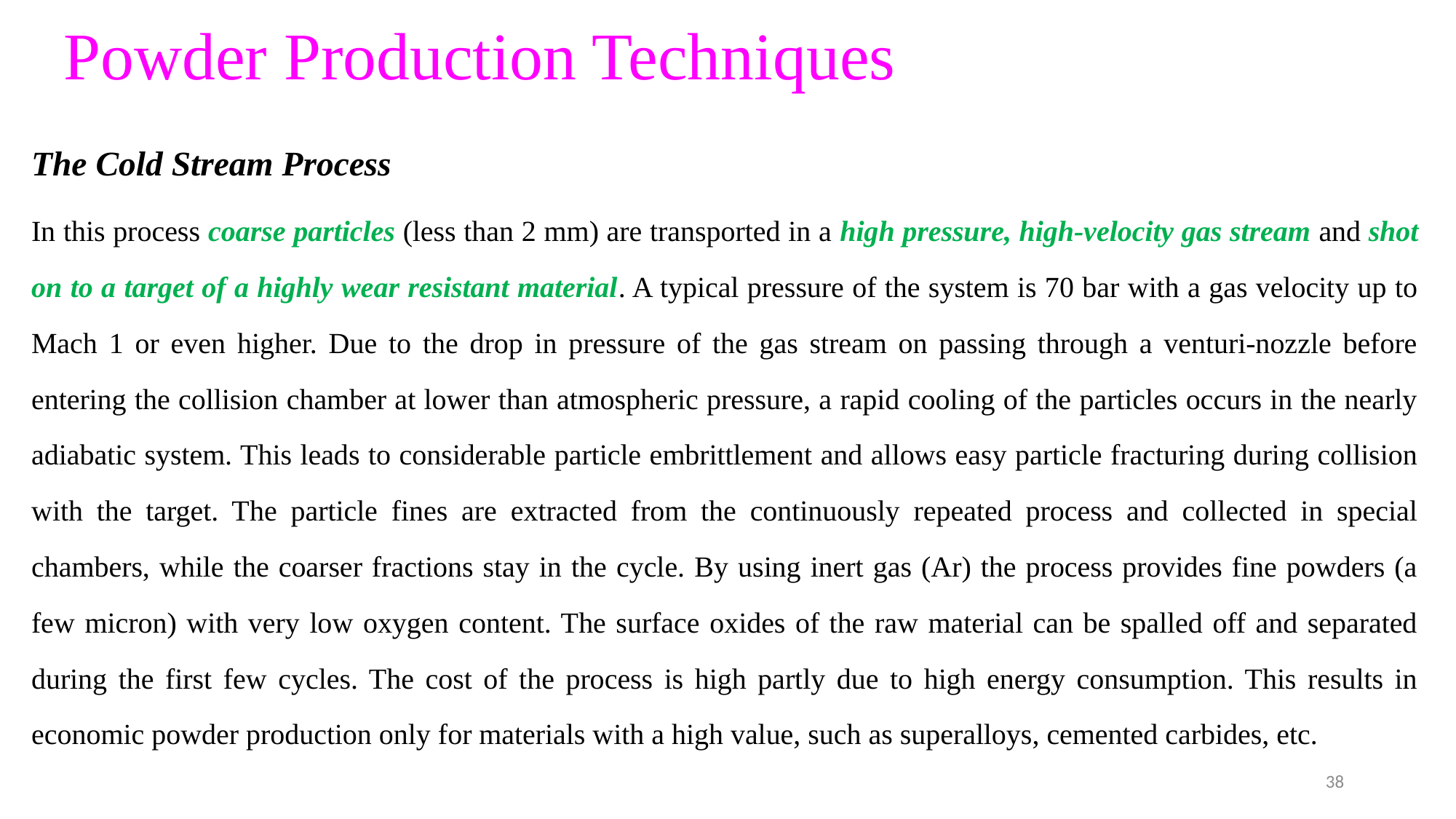

# Powder Production Techniques
The Cold Stream Process
In this process coarse particles (less than 2 mm) are transported in a high pressure, high-velocity gas stream and shot on to a target of a highly wear resistant material. A typical pressure of the system is 70 bar with a gas velocity up to Mach 1 or even higher. Due to the drop in pressure of the gas stream on passing through a venturi-nozzle before entering the collision chamber at lower than atmospheric pressure, a rapid cooling of the particles occurs in the nearly adiabatic system. This leads to considerable particle embrittlement and allows easy particle fracturing during collision with the target. The particle fines are extracted from the continuously repeated process and collected in special chambers, while the coarser fractions stay in the cycle. By using inert gas (Ar) the process provides fine powders (a few micron) with very low oxygen content. The surface oxides of the raw material can be spalled off and separated during the first few cycles. The cost of the process is high partly due to high energy consumption. This results in economic powder production only for materials with a high value, such as superalloys, cemented carbides, etc.
38